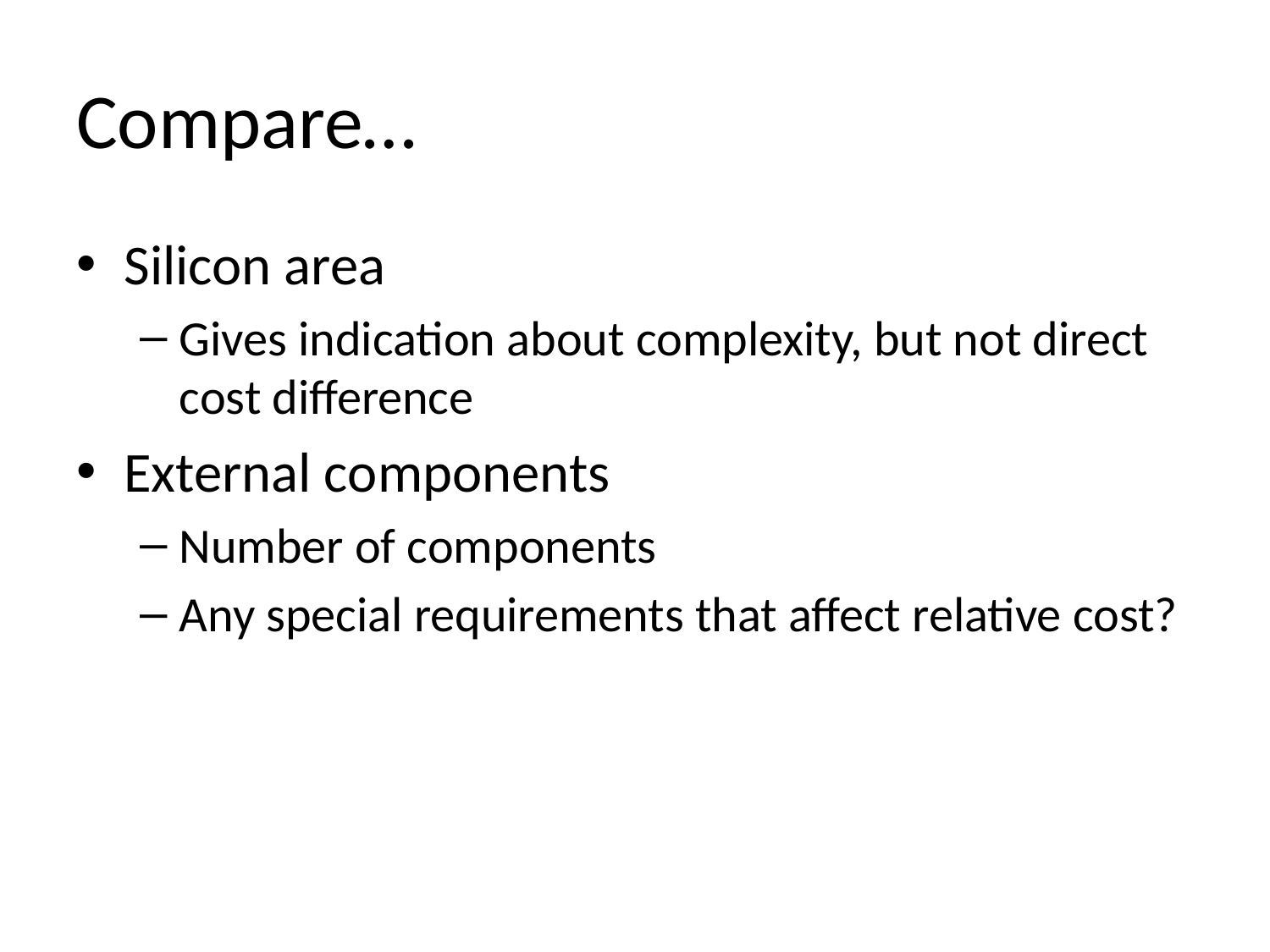

# Compare…
Silicon area
Gives indication about complexity, but not direct cost difference
External components
Number of components
Any special requirements that affect relative cost?